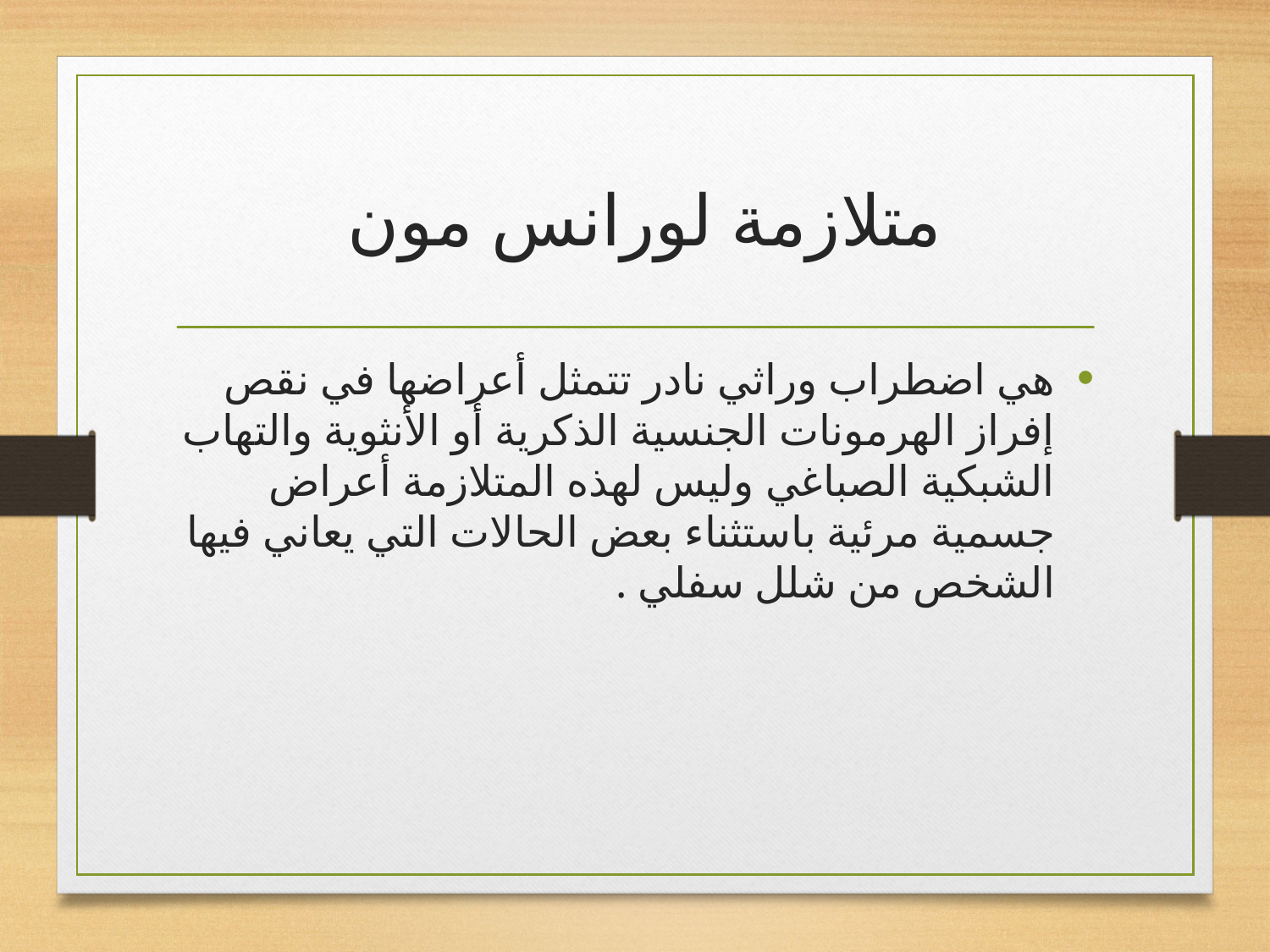

# متلازمة لورانس مون
هي اضطراب وراثي نادر تتمثل أعراضها في نقص إفراز الهرمونات الجنسية الذكرية أو الأنثوية والتهاب الشبكية الصباغي وليس لهذه المتلازمة أعراض جسمية مرئية باستثناء بعض الحالات التي يعاني فيها الشخص من شلل سفلي .